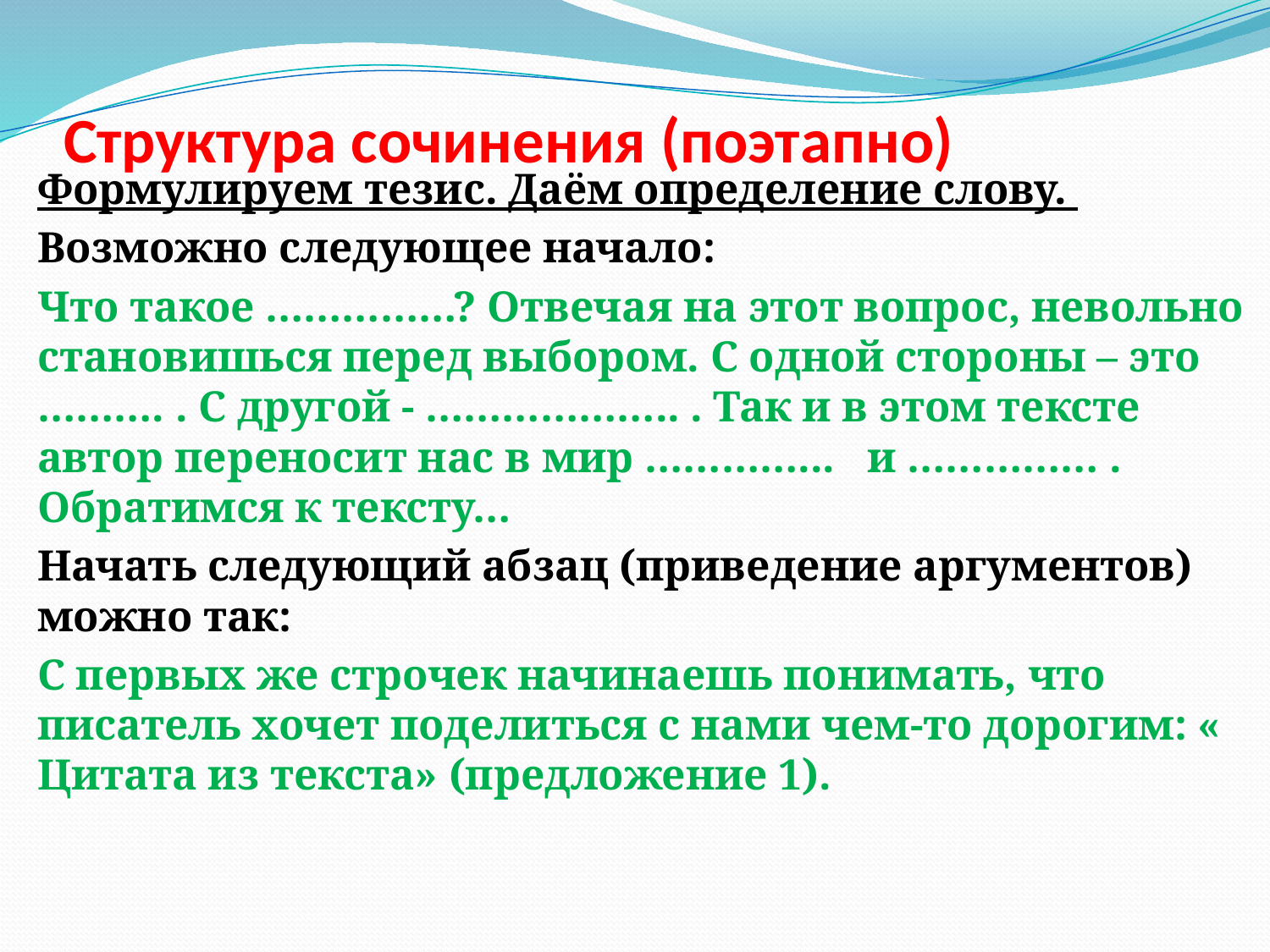

# Структура сочинения (поэтапно)
Формулируем тезис. Даём определение слову.
Возможно следующее начало:
Что такое ……………? Отвечая на этот вопрос, невольно становишься перед выбором. С одной стороны – это ………. . С другой - ……………….. . Так и в этом тексте автор переносит нас в мир …………...   и …………… . Обратимся к тексту…
Начать следующий абзац (приведение аргументов) можно так:
С первых же строчек начинаешь понимать, что писатель хочет поделиться с нами чем-то дорогим: « Цитата из текста» (предложение 1).